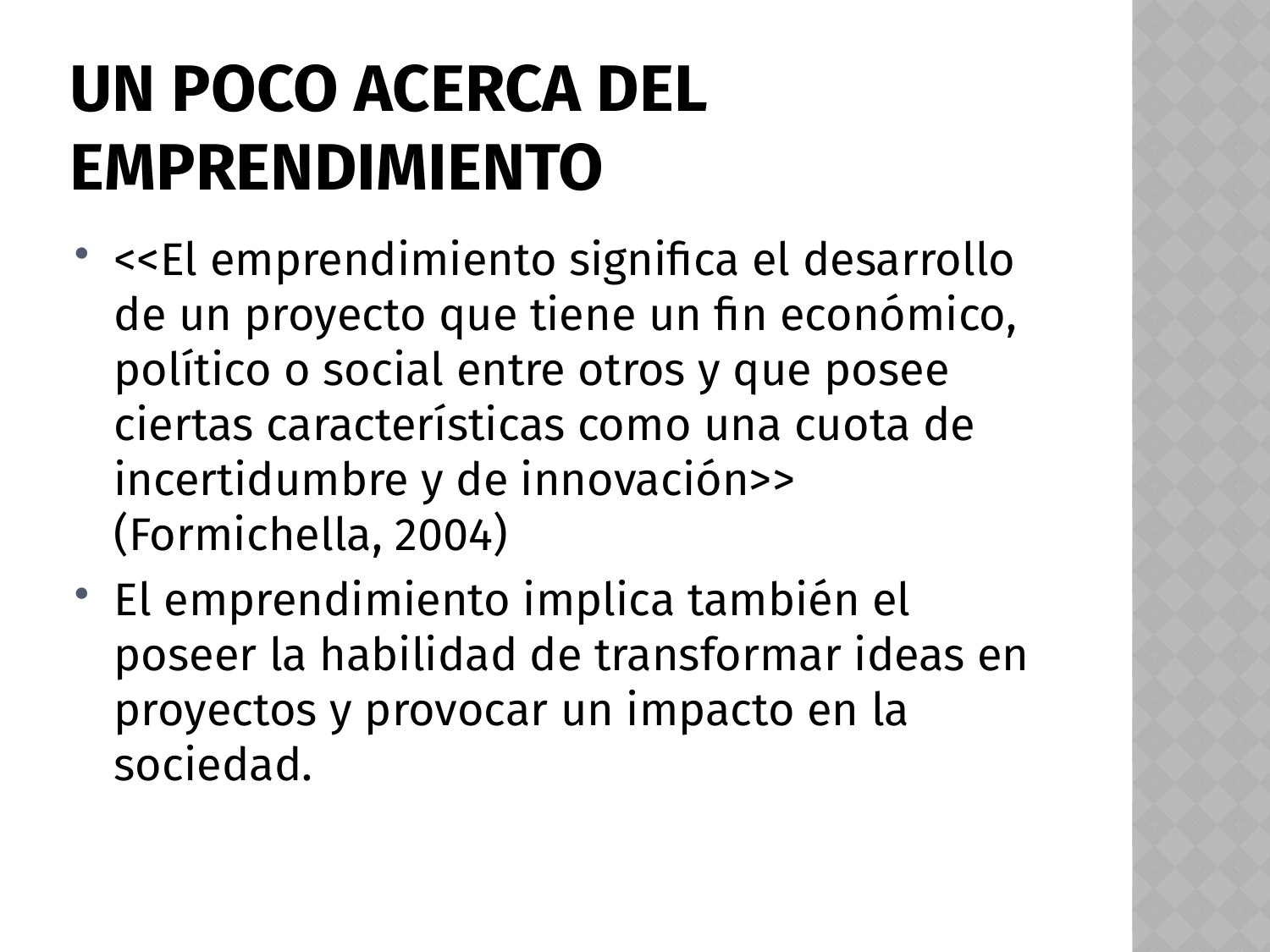

# Un poco acerca del emprendimiento
<<El emprendimiento significa el desarrollo de un proyecto que tiene un fin económico, político o social entre otros y que posee ciertas características como una cuota de incertidumbre y de innovación>> (Formichella, 2004)
El emprendimiento implica también el poseer la habilidad de transformar ideas en proyectos y provocar un impacto en la sociedad.